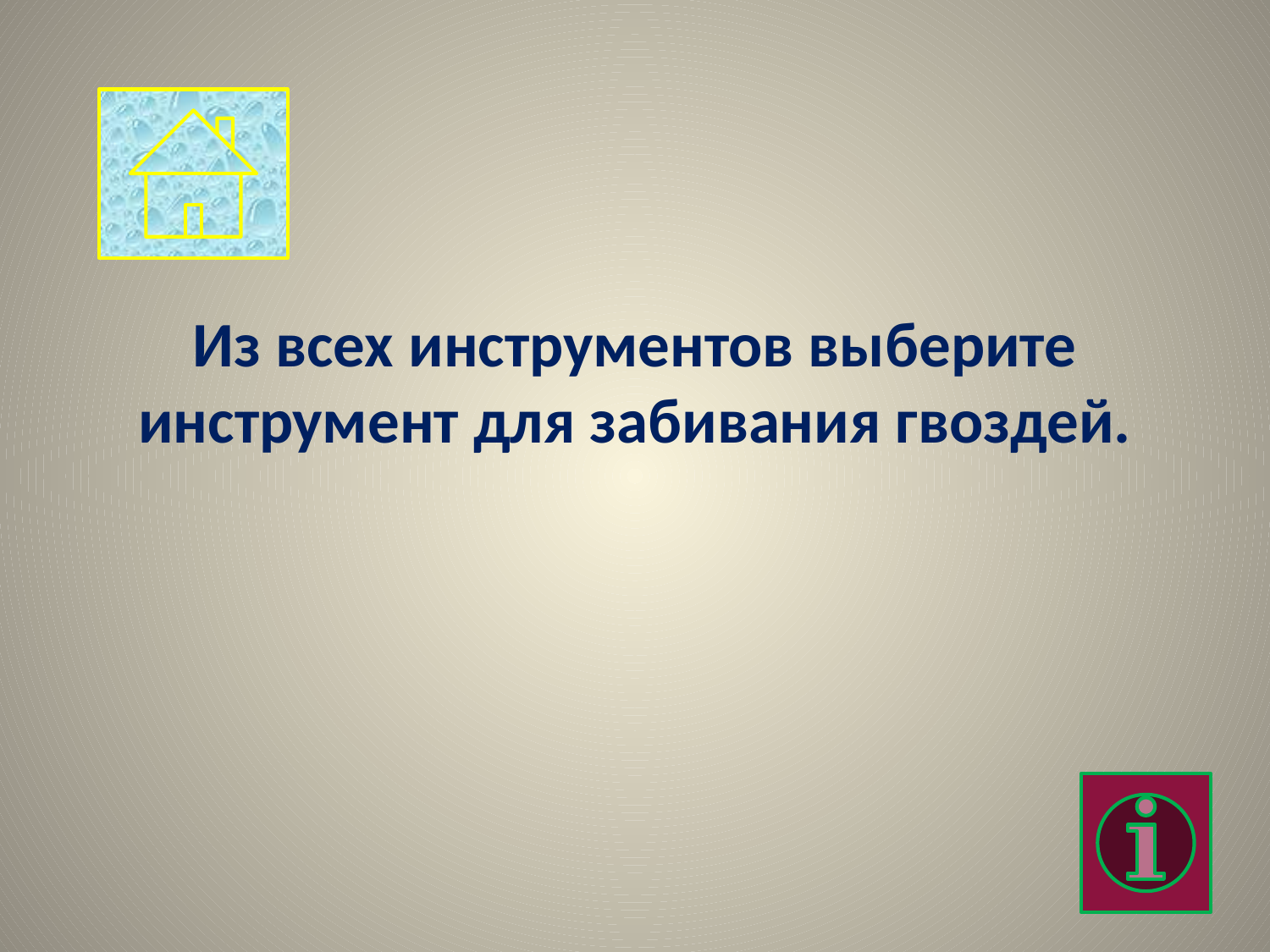

Из всех инструментов выберите инструмент для забивания гвоздей.